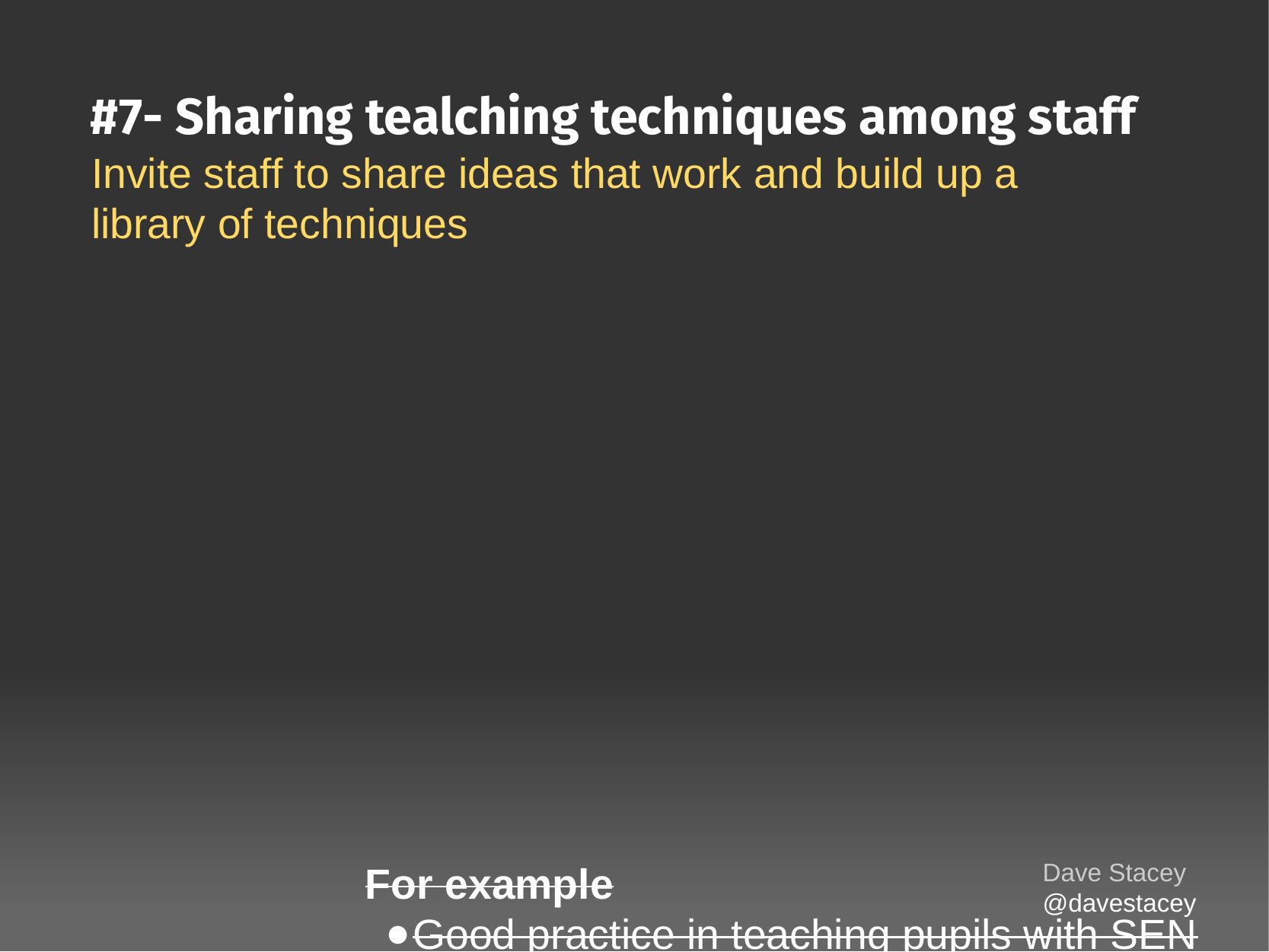

#7- Sharing tealching techniques among staff
Invite staff to share ideas that work and build up a library of techniques
For example
Good practice in teaching pupils with SEN
 Ideas for stretching the most able
Ways of integrating thinking skills / MIs into lessons

Advantages
Easy access to staff when it's convenient to them
Quickly builds into a valuable resource
Some staff will contribute and this builds shared sense of ownership
Dave Stacey
@davestacey